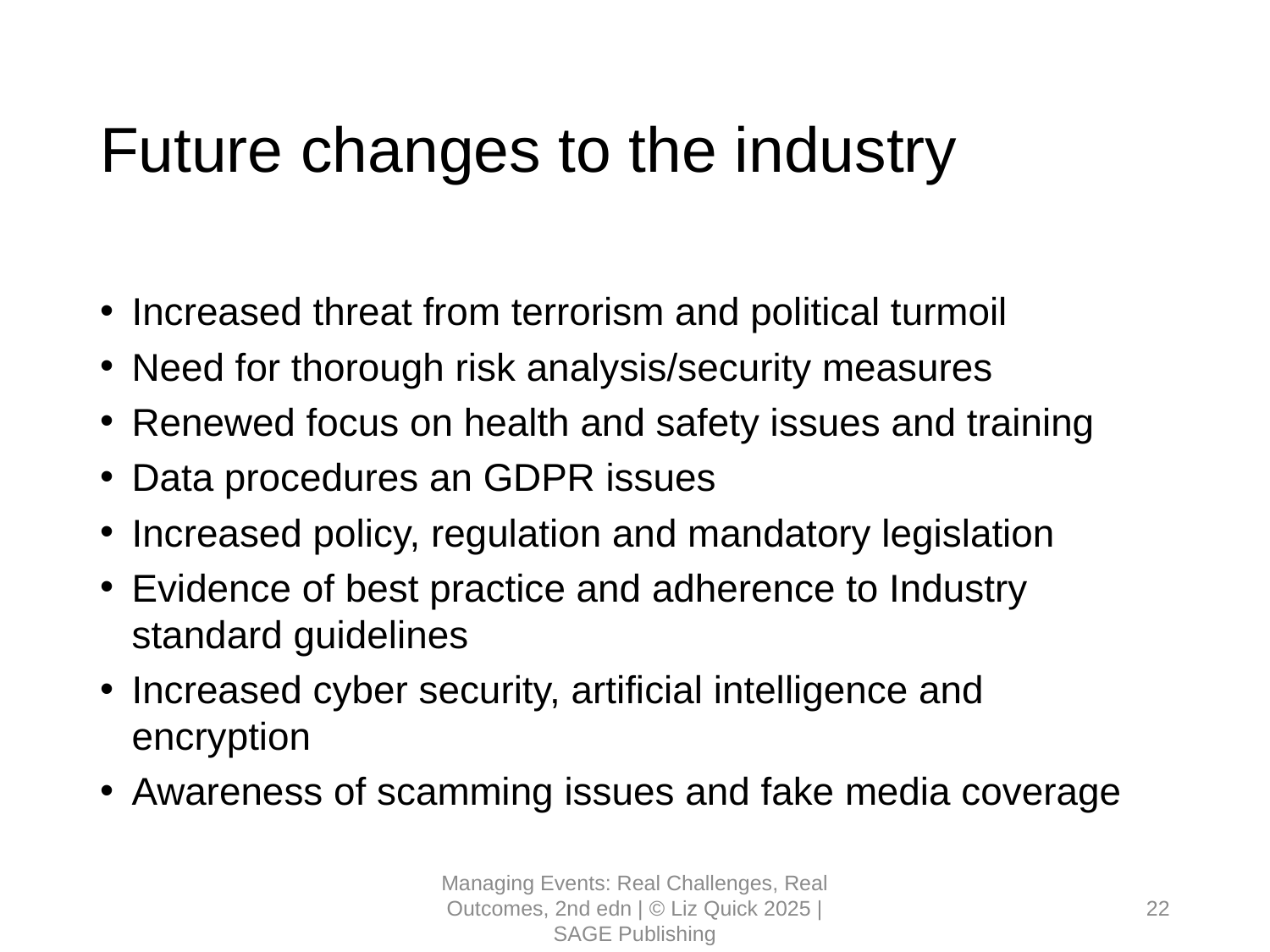

# Future changes to the industry
Increased threat from terrorism and political turmoil
Need for thorough risk analysis/security measures
Renewed focus on health and safety issues and training
Data procedures an GDPR issues
Increased policy, regulation and mandatory legislation
Evidence of best practice and adherence to Industry standard guidelines
Increased cyber security, artificial intelligence and encryption
Awareness of scamming issues and fake media coverage
Managing Events: Real Challenges, Real Outcomes, 2nd edn | © Liz Quick 2025 | SAGE Publishing
22